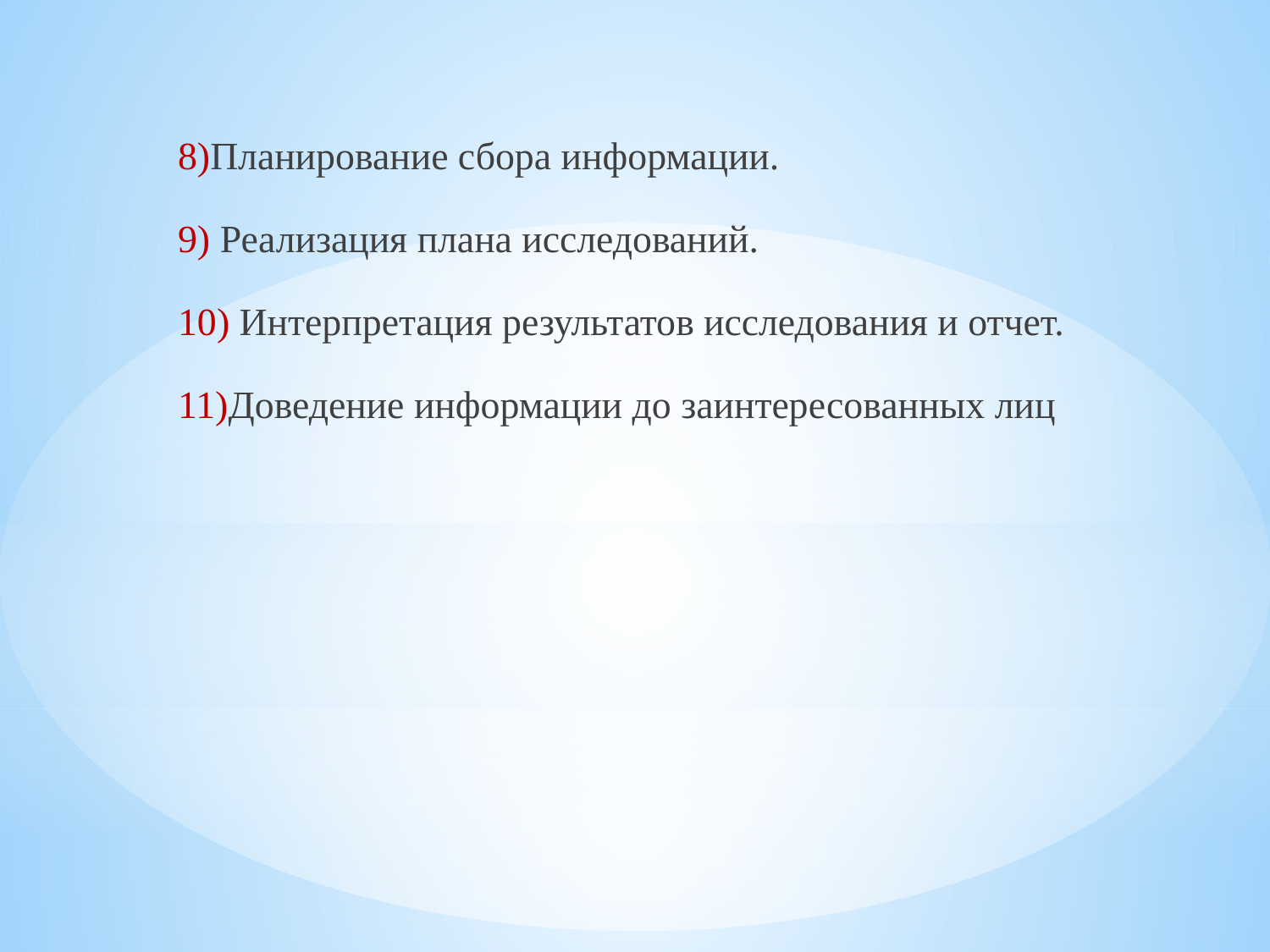

8)Планирование сбора информации.
9) Реализация плана исследований.
10) Интерпретация результатов исследования и отчет.
11)Доведение информации до заинтересованных лиц